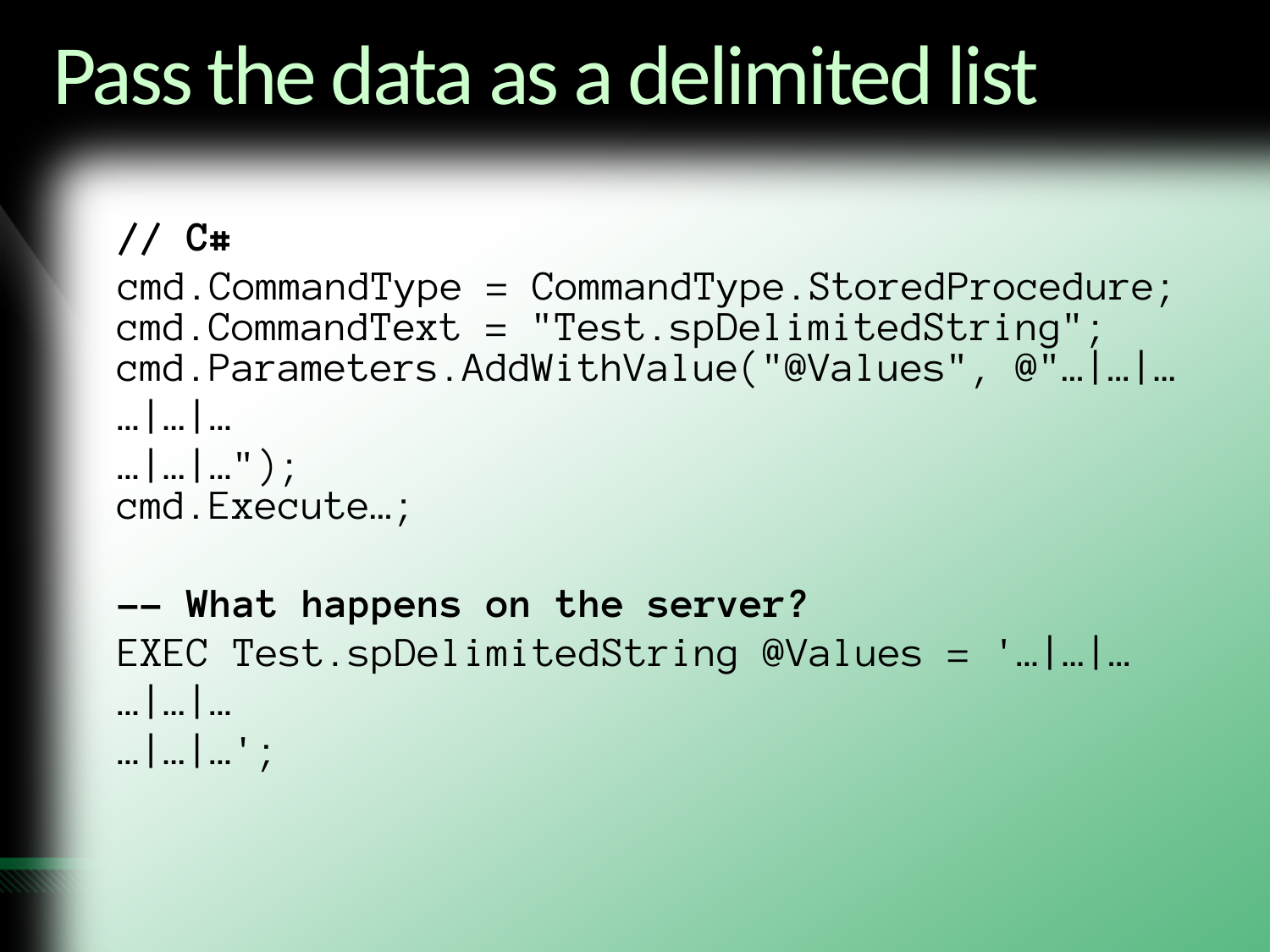

# Pass the data as a delimited list
// C#
cmd.CommandType = CommandType.StoredProcedure;
cmd.CommandText = "Test.spDelimitedString";
cmd.Parameters.AddWithValue("@Values", @"…|…|…
…|…|…
…|…|…");
cmd.Execute…;

-- What happens on the server?
EXEC Test.spDelimitedString @Values = '…|…|…
…|…|…
…|…|…';